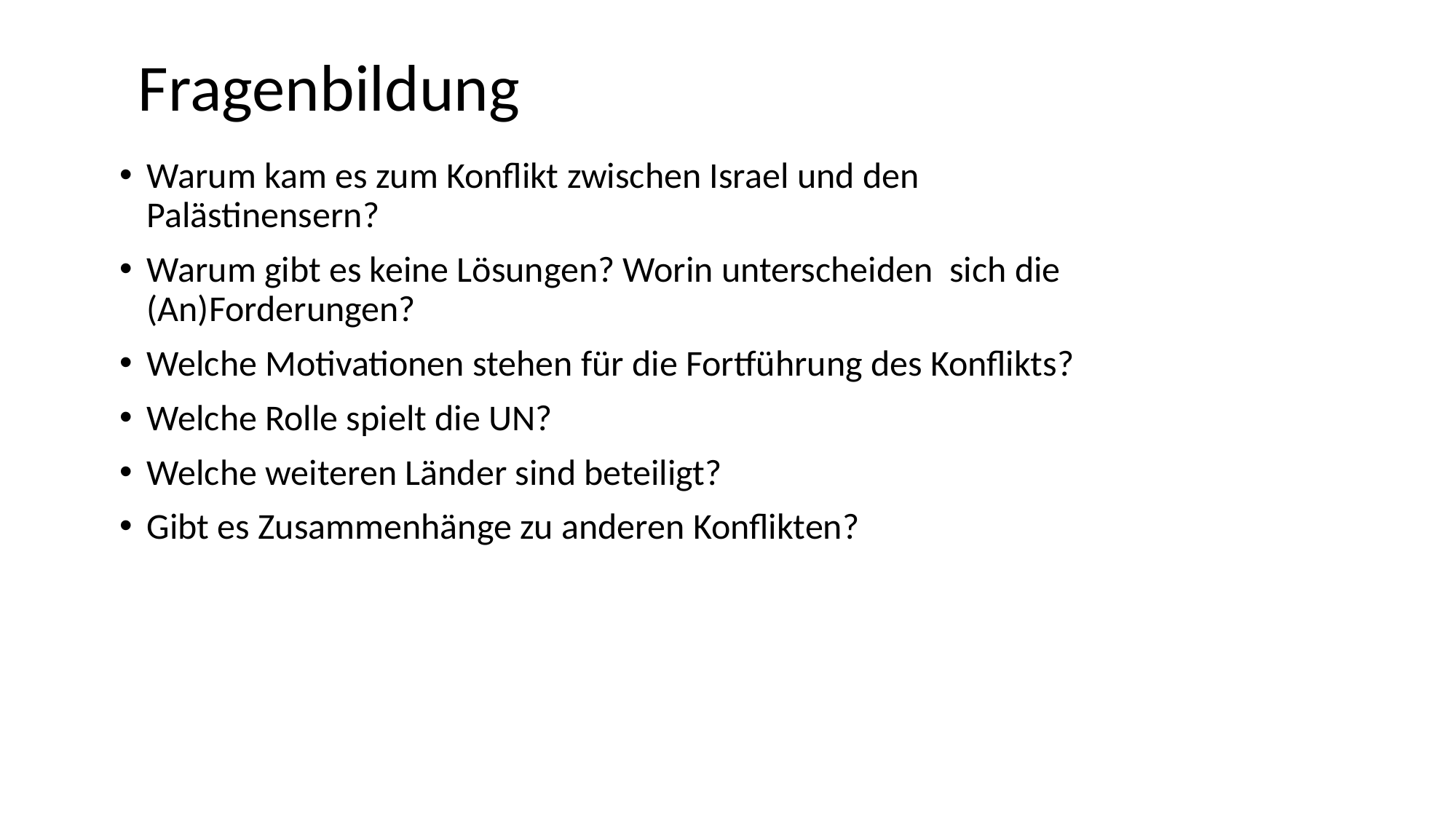

# Fragenbildung
Warum kam es zum Konflikt zwischen Israel und den Palästinensern?
Warum gibt es keine Lösungen? Worin unterscheiden  sich die (An)Forderungen?
Welche Motivationen stehen für die Fortführung des Konflikts?
Welche Rolle spielt die UN?
Welche weiteren Länder sind beteiligt?
Gibt es Zusammenhänge zu anderen Konflikten?